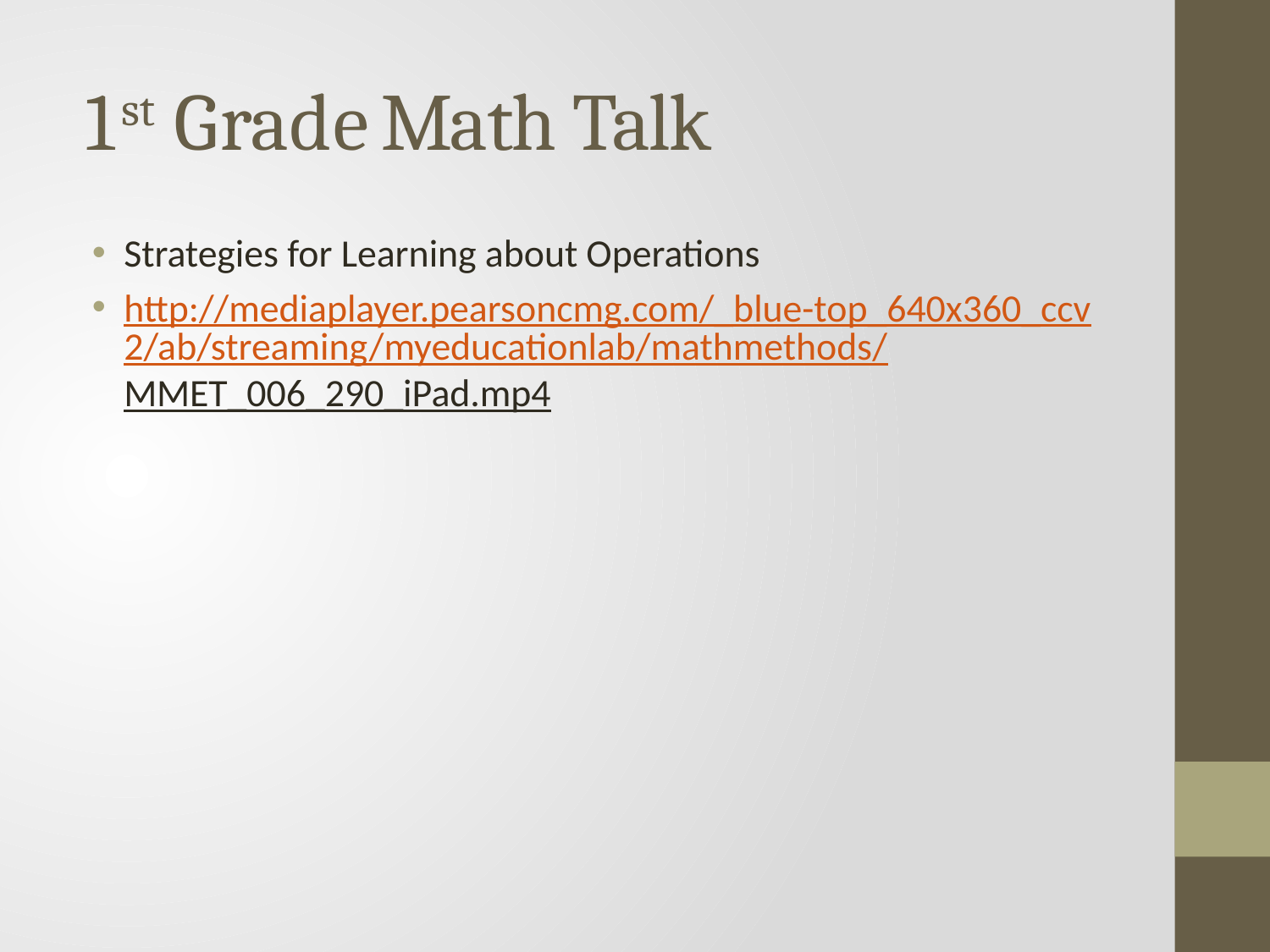

# 1st Grade Math Talk
Strategies for Learning about Operations
http://mediaplayer.pearsoncmg.com/_blue-top_640x360_ccv2/ab/streaming/myeducationlab/mathmethods/MMET_006_290_iPad.mp4